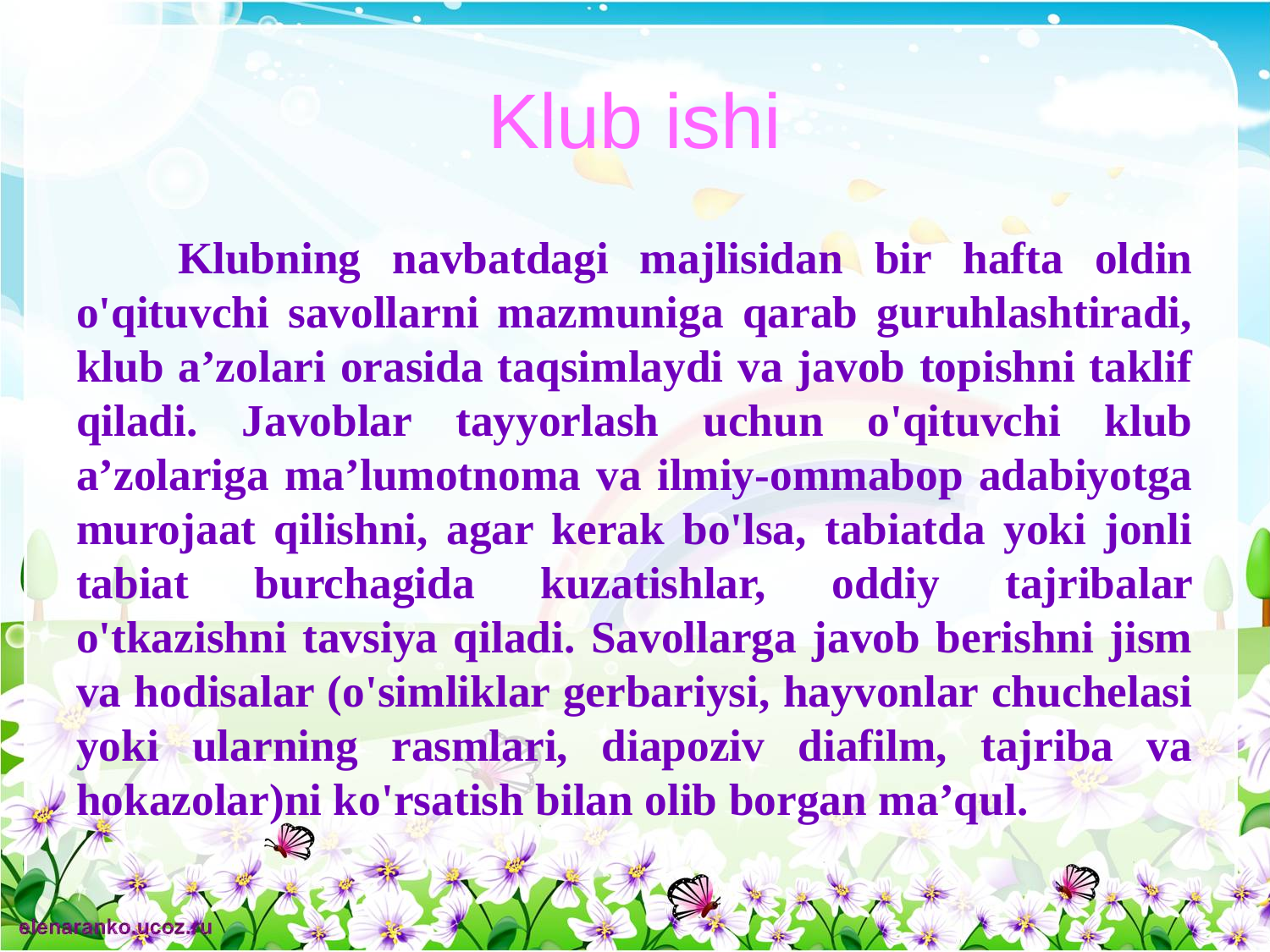

# Klub ishi
	Klubning navbatdagi majlisidan bir hafta oldin o'qituvchi savollarni mazmuniga qarab guruhlashtiradi, klub a’zolari orasida taqsimlaydi va javob topishni taklif qiladi. Javoblar tayyorlash uchun o'qituvchi klub a’zolariga ma’lumotnoma va ilmiy-ommabop adabiyotga murojaat qilishni, agar kerak bo'lsa, tabiatda yoki jonli tabiat burchagida kuzatishlar, oddiy tajribalar o'tkazishni tavsiya qiladi. Savollarga javob berishni jism va hodisalar (o'simliklar gerbariysi, hayvonlar chuchelasi yoki ularning rasmlari, diapoziv diafilm, tajriba va hokazolar)ni ko'rsatish bilan olib borgan ma’qul.